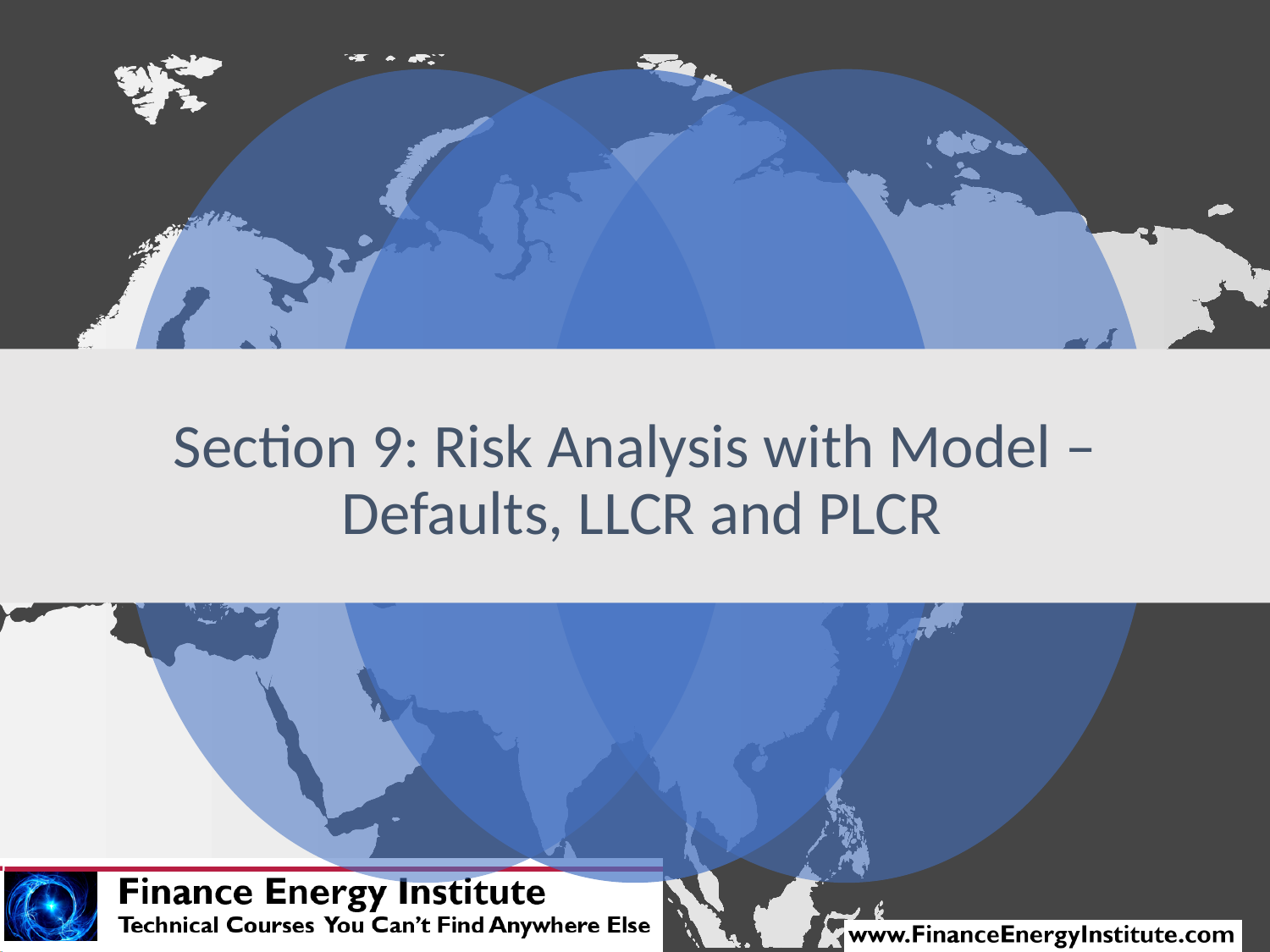

# Section 9: Risk Analysis with Model –  Defaults, LLCR and PLCR